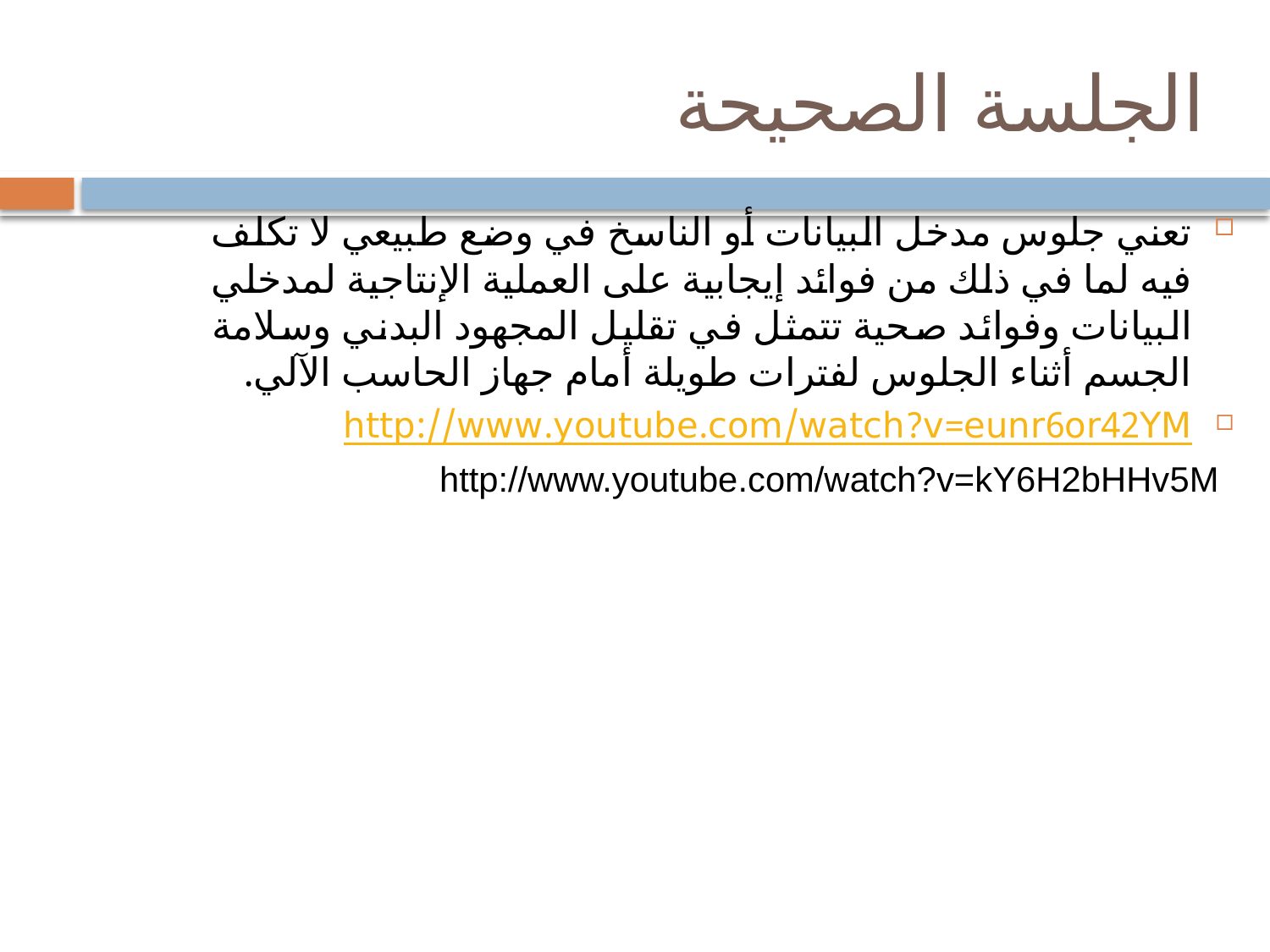

# الجلسة الصحيحة
تعني جلوس مدخل البيانات أو الناسخ في وضع طبيعي لا تكلف فيه لما في ذلك من فوائد إيجابية على العملية الإنتاجية لمدخلي البيانات وفوائد صحية تتمثل في تقليل المجهود البدني وسلامة الجسم أثناء الجلوس لفترات طويلة أمام جهاز الحاسب الآلي.
http://www.youtube.com/watch?v=eunr6or42YM
http://www.youtube.com/watch?v=kY6H2bHHv5M